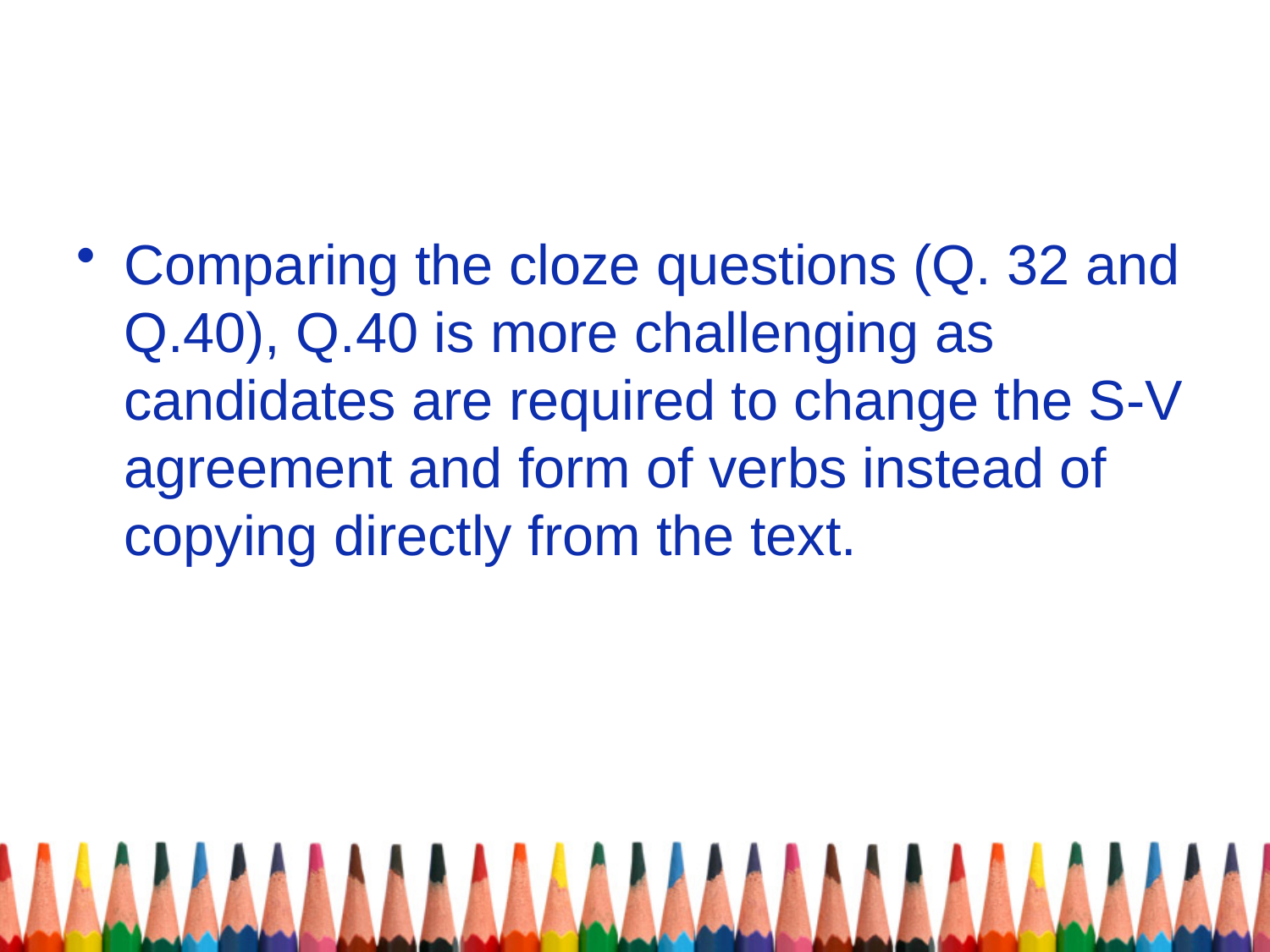

#
Comparing the cloze questions (Q. 32 and Q.40), Q.40 is more challenging as candidates are required to change the S-V agreement and form of verbs instead of copying directly from the text.